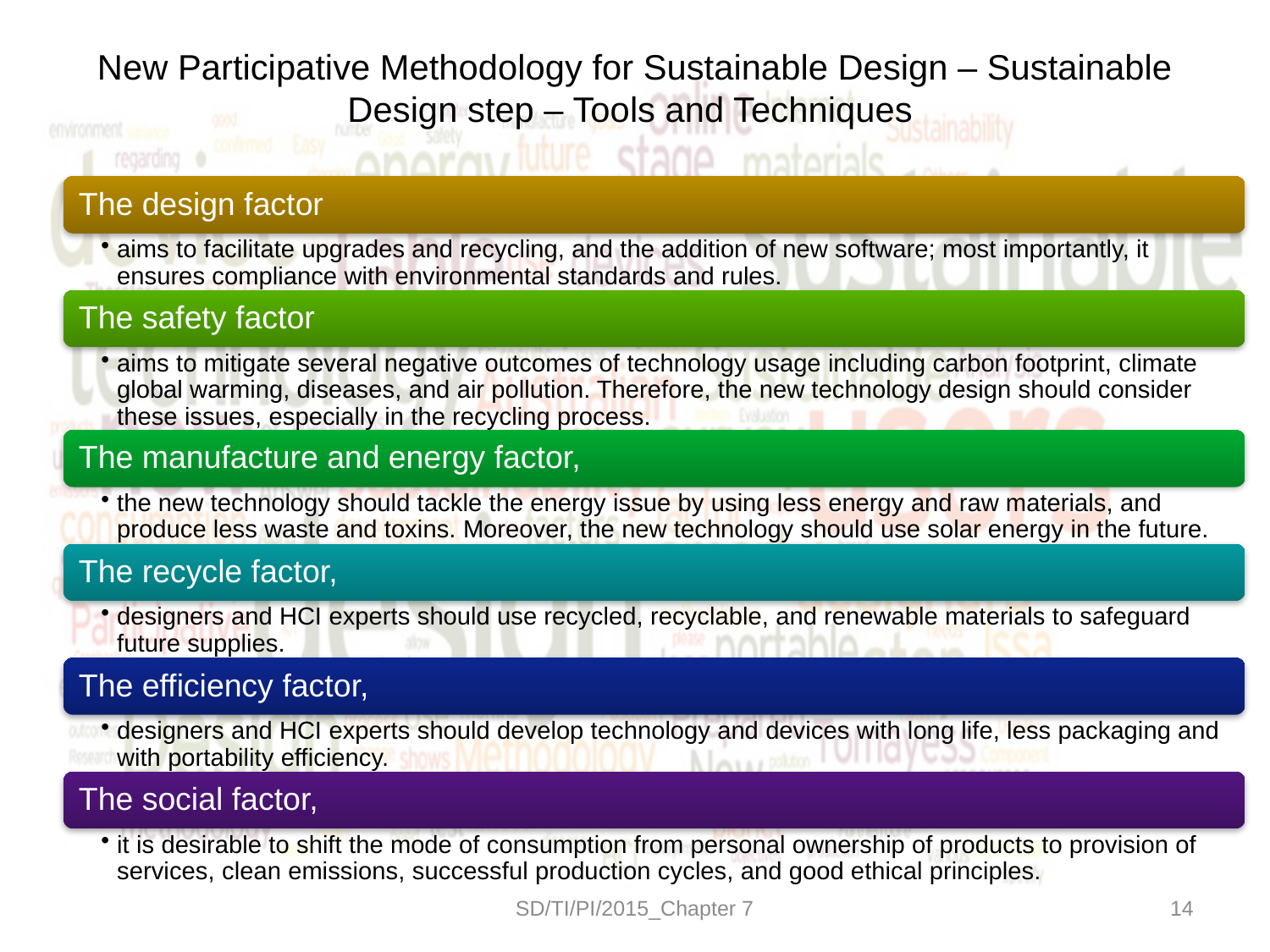

# New Participative Methodology for Sustainable Design – Sustainable Design step – Tools and Techniques
The design factor
aims to facilitate upgrades and recycling, and the addition of new software; most importantly, it ensures compliance with environmental standards and rules.
The safety factor
aims to mitigate several negative outcomes of technology usage including carbon footprint, climate global warming, diseases, and air pollution. Therefore, the new technology design should consider these issues, especially in the recycling process.
The manufacture and energy factor,
the new technology should tackle the energy issue by using less energy and raw materials, and produce less waste and toxins. Moreover, the new technology should use solar energy in the future.
The recycle factor,
designers and HCI experts should use recycled, recyclable, and renewable materials to safeguard future supplies.
The efficiency factor,
designers and HCI experts should develop technology and devices with long life, less packaging and with portability efficiency.
The social factor,
it is desirable to shift the mode of consumption from personal ownership of products to provision of services, clean emissions, successful production cycles, and good ethical principles.
SD/TI/PI/2015_Chapter 7
14